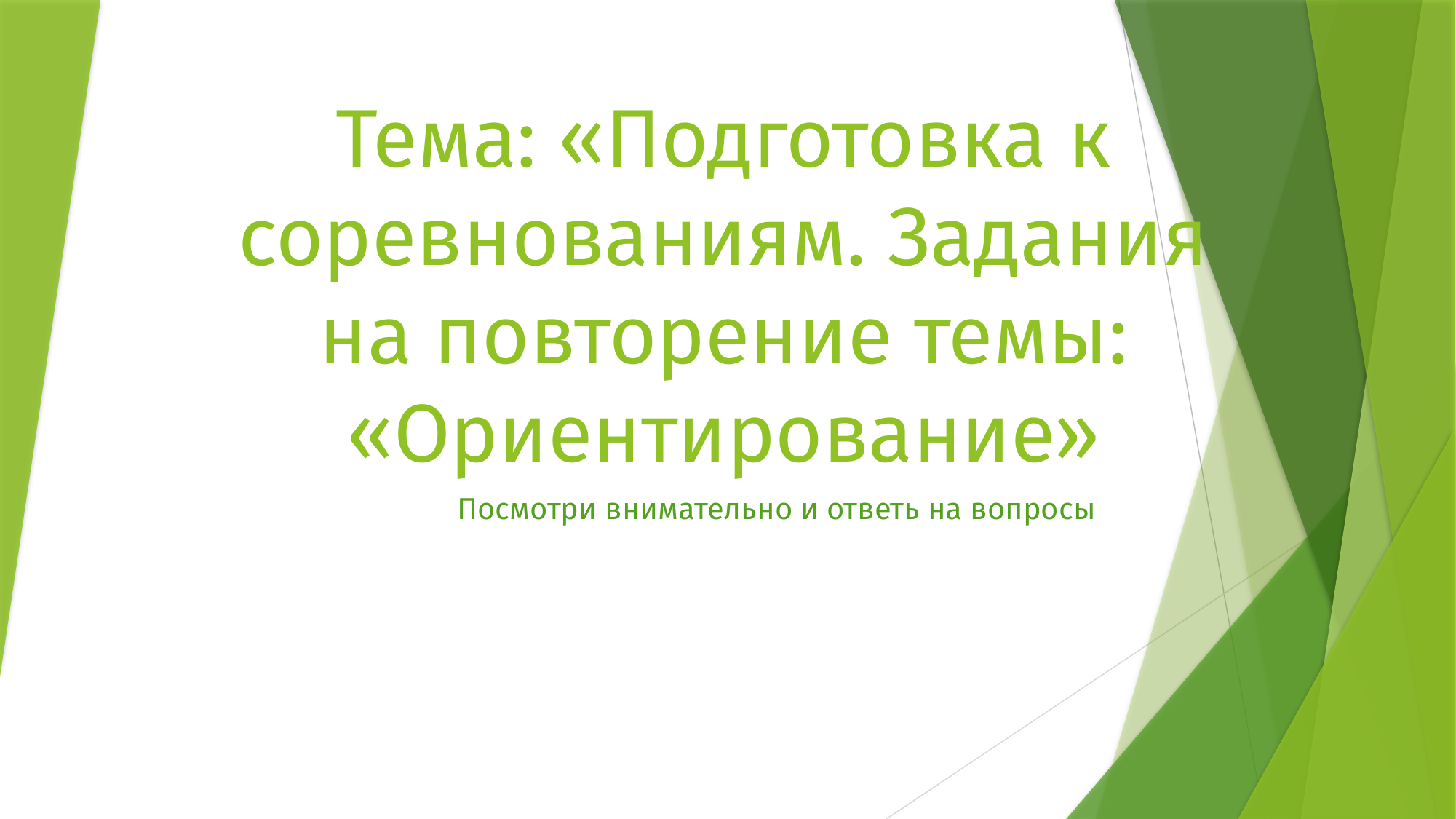

# Тема: «Подготовка к соревнованиям. Задания на повторение темы: «Ориентирование»
Посмотри внимательно и ответь на вопросы